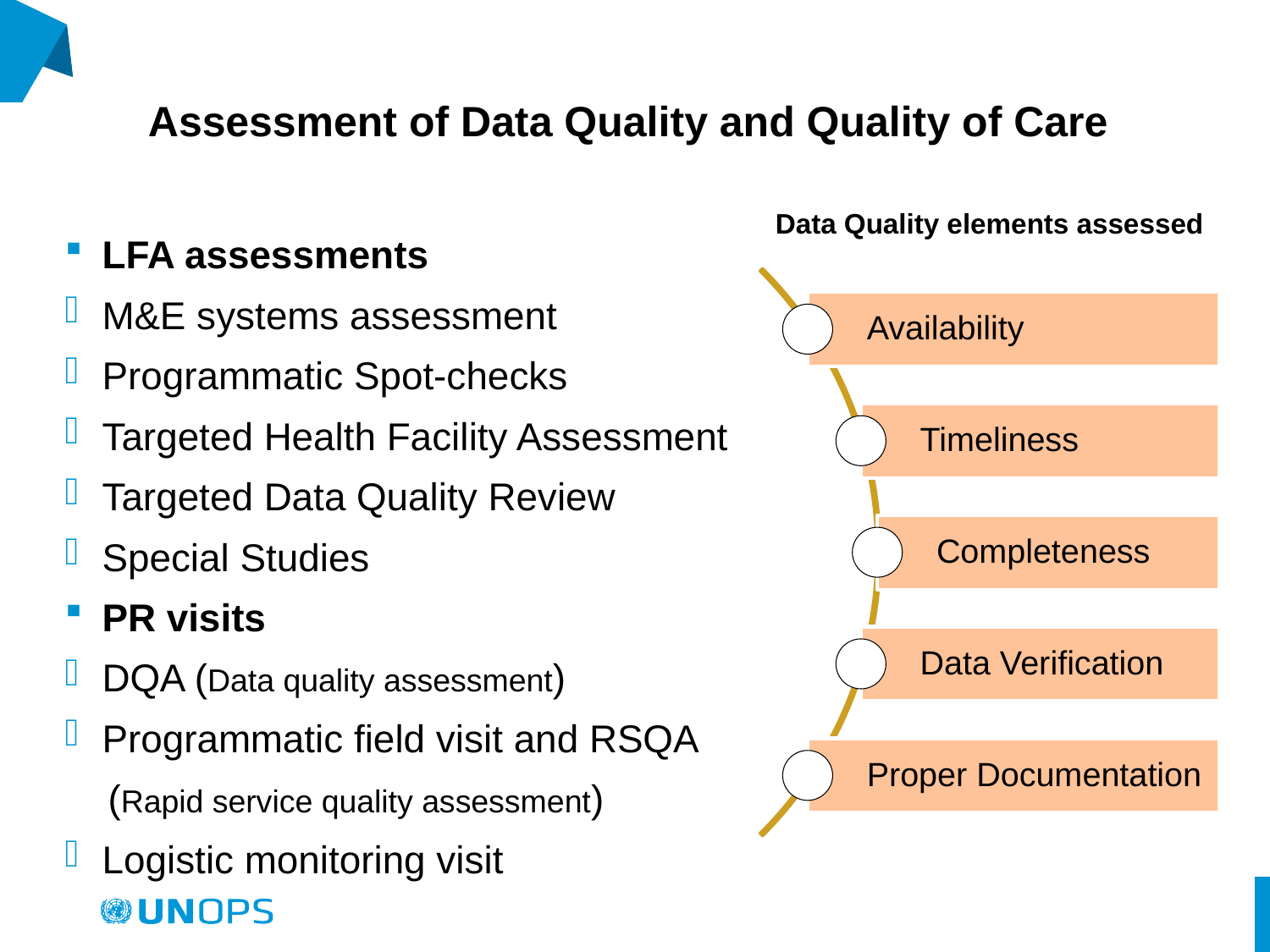

# Assessment of Data Quality and Quality of Care
Data Quality elements assessed
Availability
Timeliness
Completeness
Data Verification
Proper Documentation
LFA assessments
M&E systems assessment
Programmatic Spot-checks
Targeted Health Facility Assessment
Targeted Data Quality Review
Special Studies
PR visits
DQA (Data quality assessment)
Programmatic field visit and RSQA
    (Rapid service quality assessment)
Logistic monitoring visit